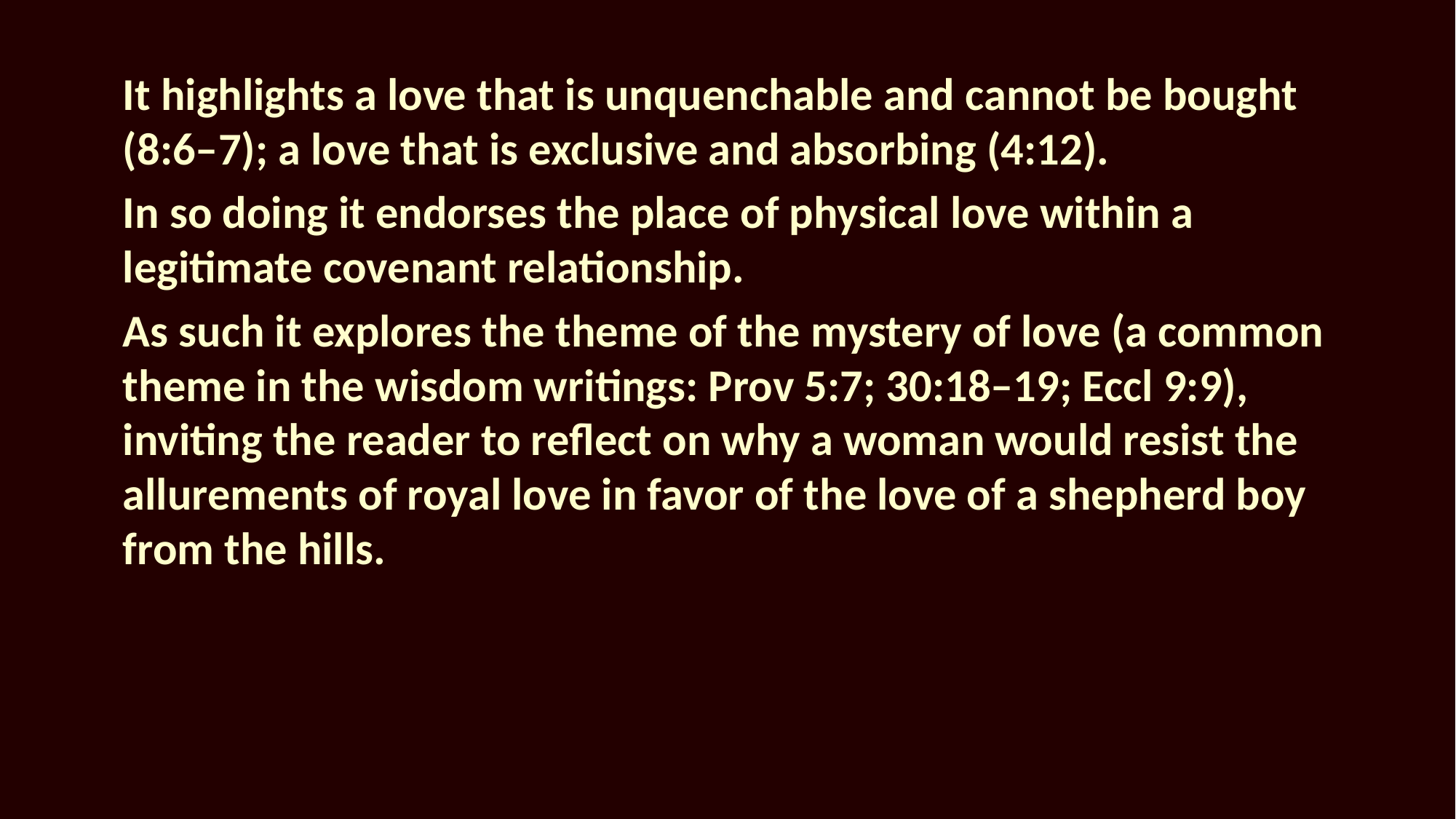

It highlights a love that is unquenchable and cannot be bought (8:6–7); a love that is exclusive and absorbing (4:12).
In so doing it endorses the place of physical love within a legitimate covenant relationship.
As such it explores the theme of the mystery of love (a common theme in the wisdom writings: Prov 5:7; 30:18–19; Eccl 9:9), inviting the reader to reflect on why a woman would resist the allurements of royal love in favor of the love of a shepherd boy from the hills.